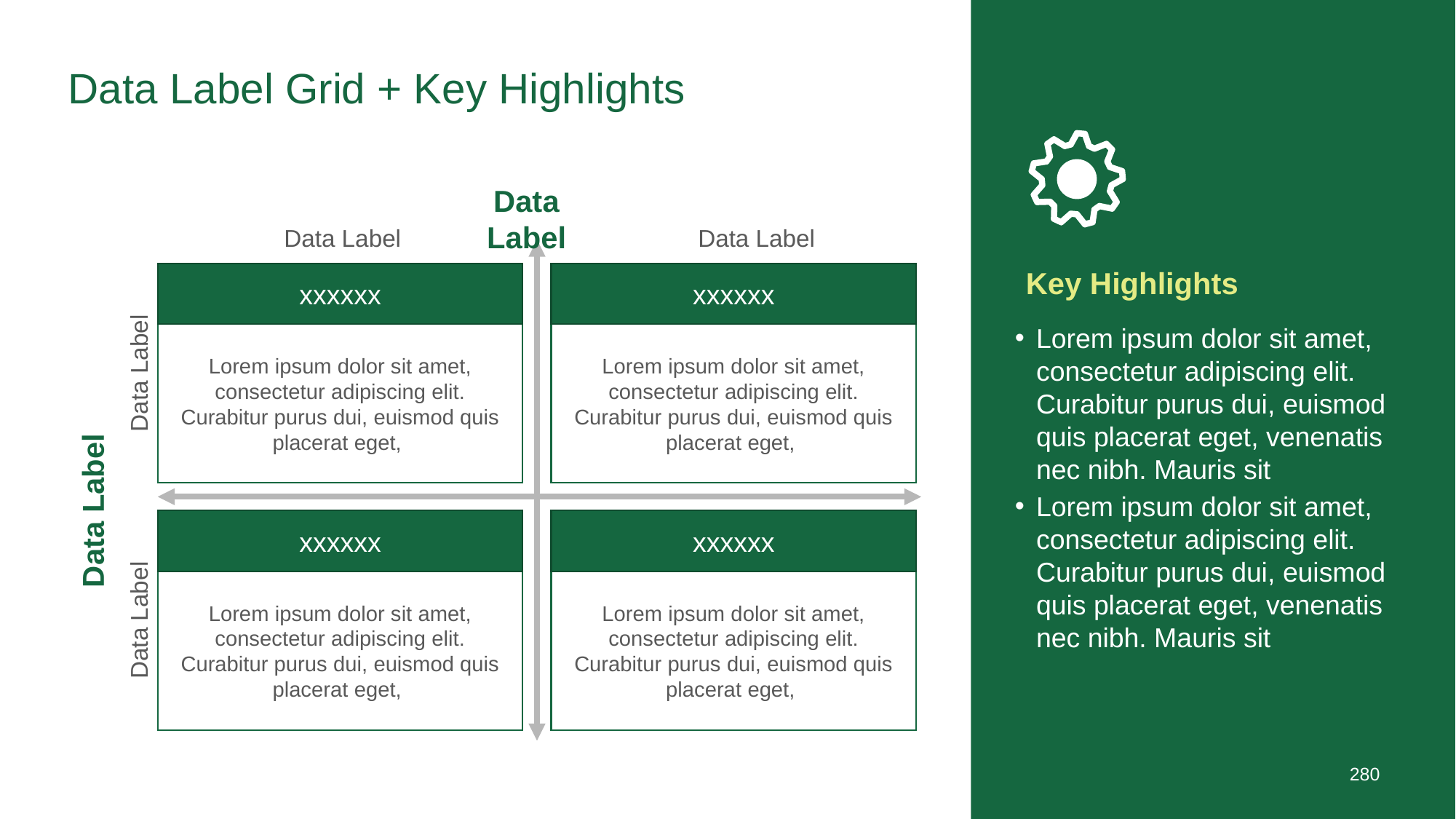

# Data Label Grid + Key Highlights

Data Label
Data Label
Data Label
Key Highlights
xxxxxx
Lorem ipsum dolor sit amet, consectetur adipiscing elit. Curabitur purus dui, euismod quis placerat eget,
xxxxxx
Lorem ipsum dolor sit amet, consectetur adipiscing elit. Curabitur purus dui, euismod quis placerat eget,
Lorem ipsum dolor sit amet, consectetur adipiscing elit. Curabitur purus dui, euismod quis placerat eget, venenatis nec nibh. Mauris sit
Lorem ipsum dolor sit amet, consectetur adipiscing elit. Curabitur purus dui, euismod quis placerat eget, venenatis nec nibh. Mauris sit
Data Label
Data Label
xxxxxx
Lorem ipsum dolor sit amet, consectetur adipiscing elit. Curabitur purus dui, euismod quis placerat eget,
xxxxxx
Lorem ipsum dolor sit amet, consectetur adipiscing elit. Curabitur purus dui, euismod quis placerat eget,
Data Label
280